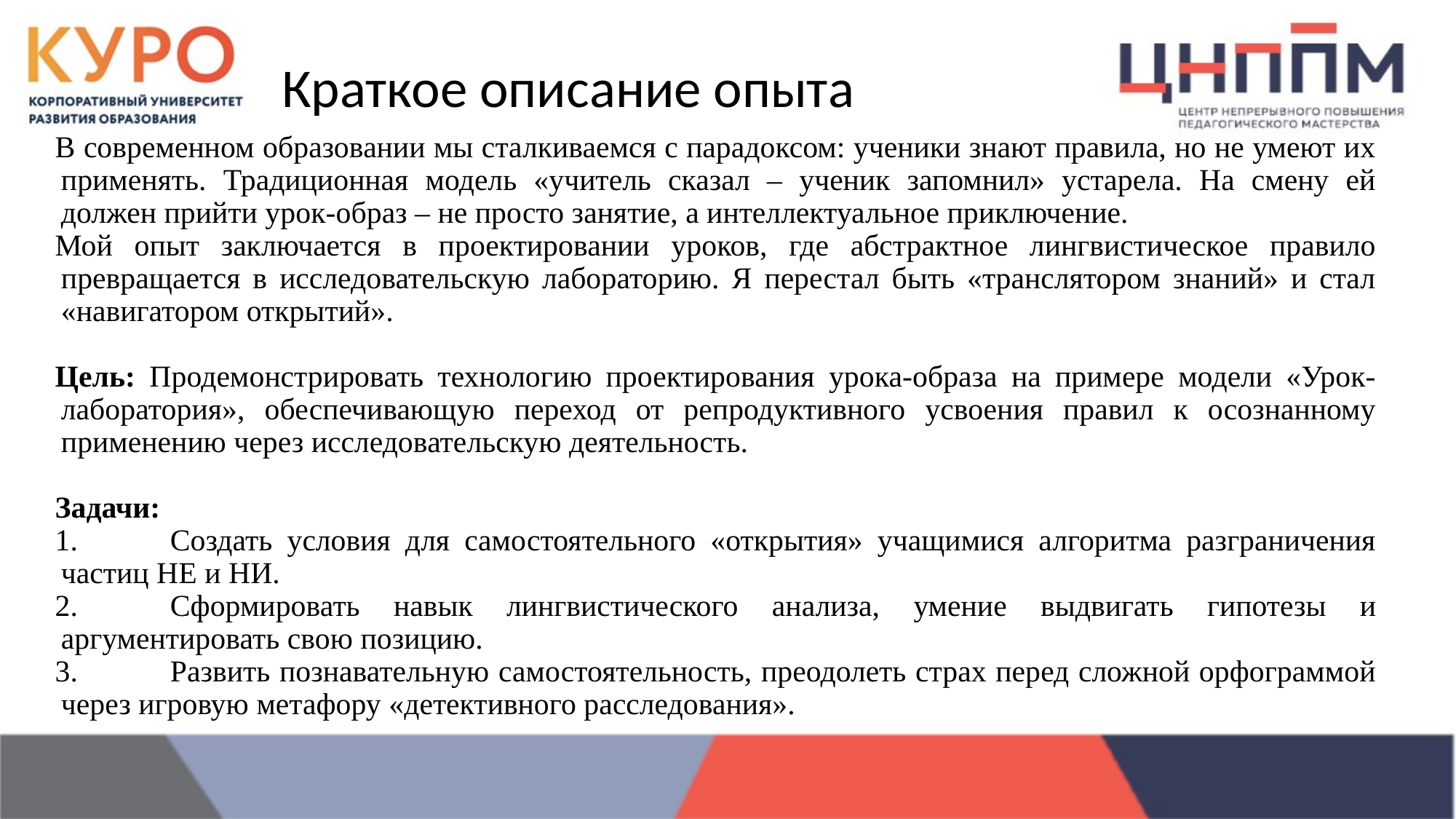

# Краткое описание опыта
В современном образовании мы сталкиваемся с парадоксом: ученики знают правила, но не умеют их применять. Традиционная модель «учитель сказал – ученик запомнил» устарела. На смену ей должен прийти урок-образ – не просто занятие, а интеллектуальное приключение.
Мой опыт заключается в проектировании уроков, где абстрактное лингвистическое правило превращается в исследовательскую лабораторию. Я перестал быть «транслятором знаний» и стал «навигатором открытий».

Цель: Продемонстрировать технологию проектирования урока-образа на примере модели «Урок-лаборатория», обеспечивающую переход от репродуктивного усвоения правил к осознанному применению через исследовательскую деятельность.

Задачи:
1.	Создать условия для самостоятельного «открытия» учащимися алгоритма разграничения частиц НЕ и НИ.
2.	Сформировать навык лингвистического анализа, умение выдвигать гипотезы и аргументировать свою позицию.
3.	Развить познавательную самостоятельность, преодолеть страх перед сложной орфограммой через игровую метафору «детективного расследования».